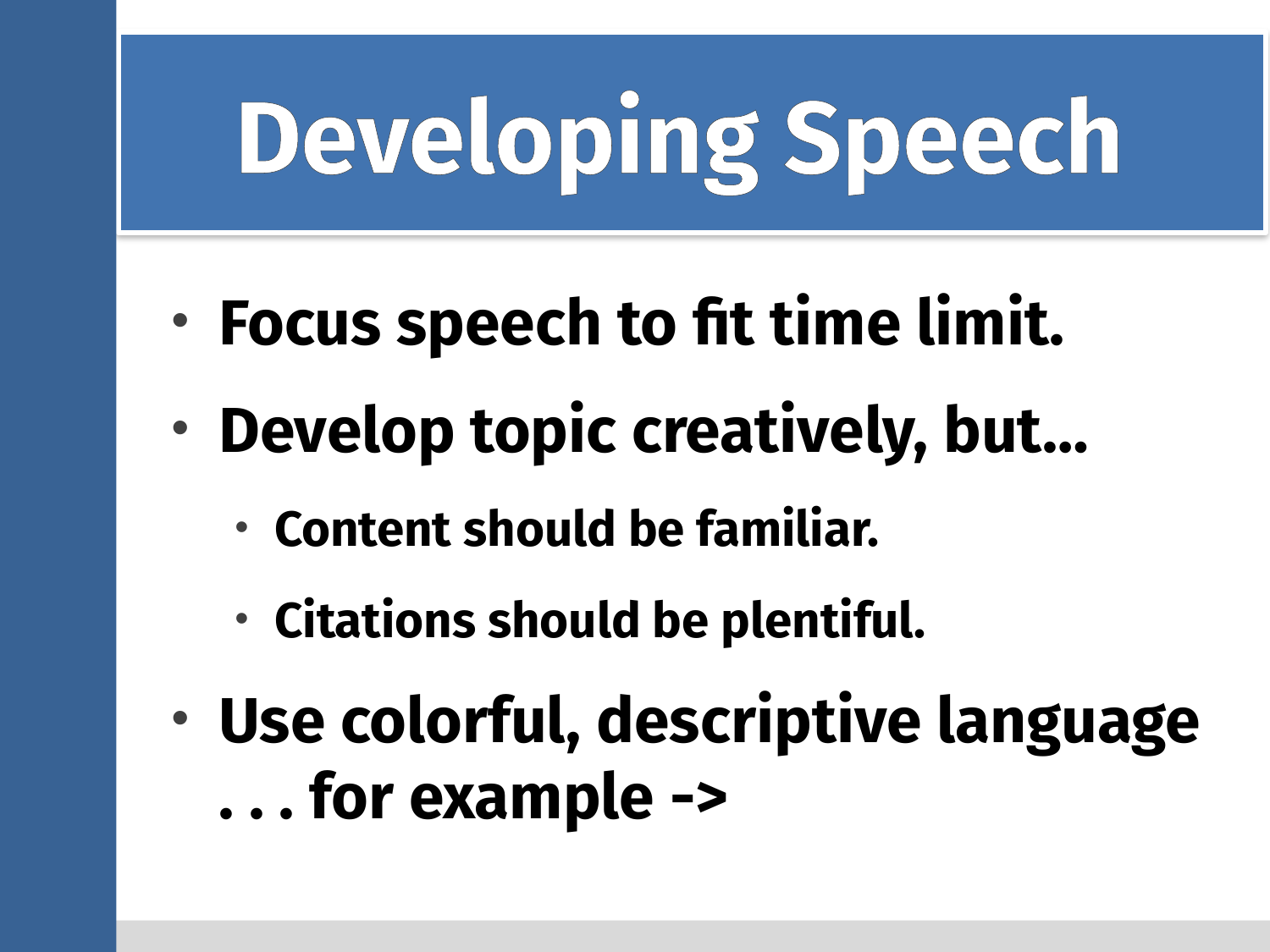

# Developing Speech
Focus speech to fit time limit.
Develop topic creatively, but…
Content should be familiar.
Citations should be plentiful.
Use colorful, descriptive language . . . for example ->